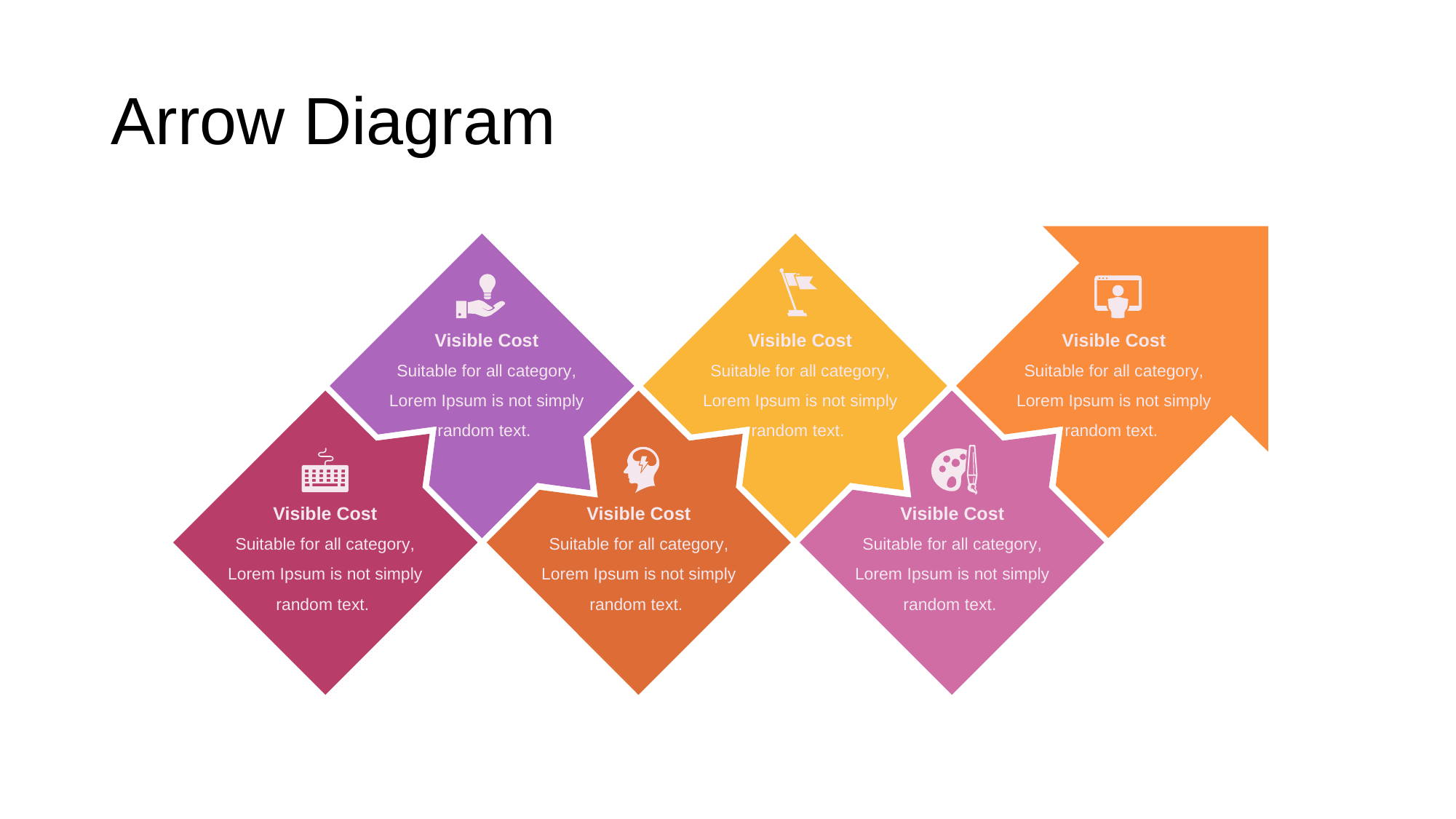

# Arrow Diagram

Visible Cost
Visible Cost
Visible Cost
Suitable for all category, Lorem Ipsum is not simply random text.
Suitable for all category, Lorem Ipsum is not simply random text.
Suitable for all category, Lorem Ipsum is not simply random text.

Visible Cost
Visible Cost
Visible Cost
Suitable for all category, Lorem Ipsum is not simply random text.
Suitable for all category, Lorem Ipsum is not simply random text.
Suitable for all category, Lorem Ipsum is not simply random text.